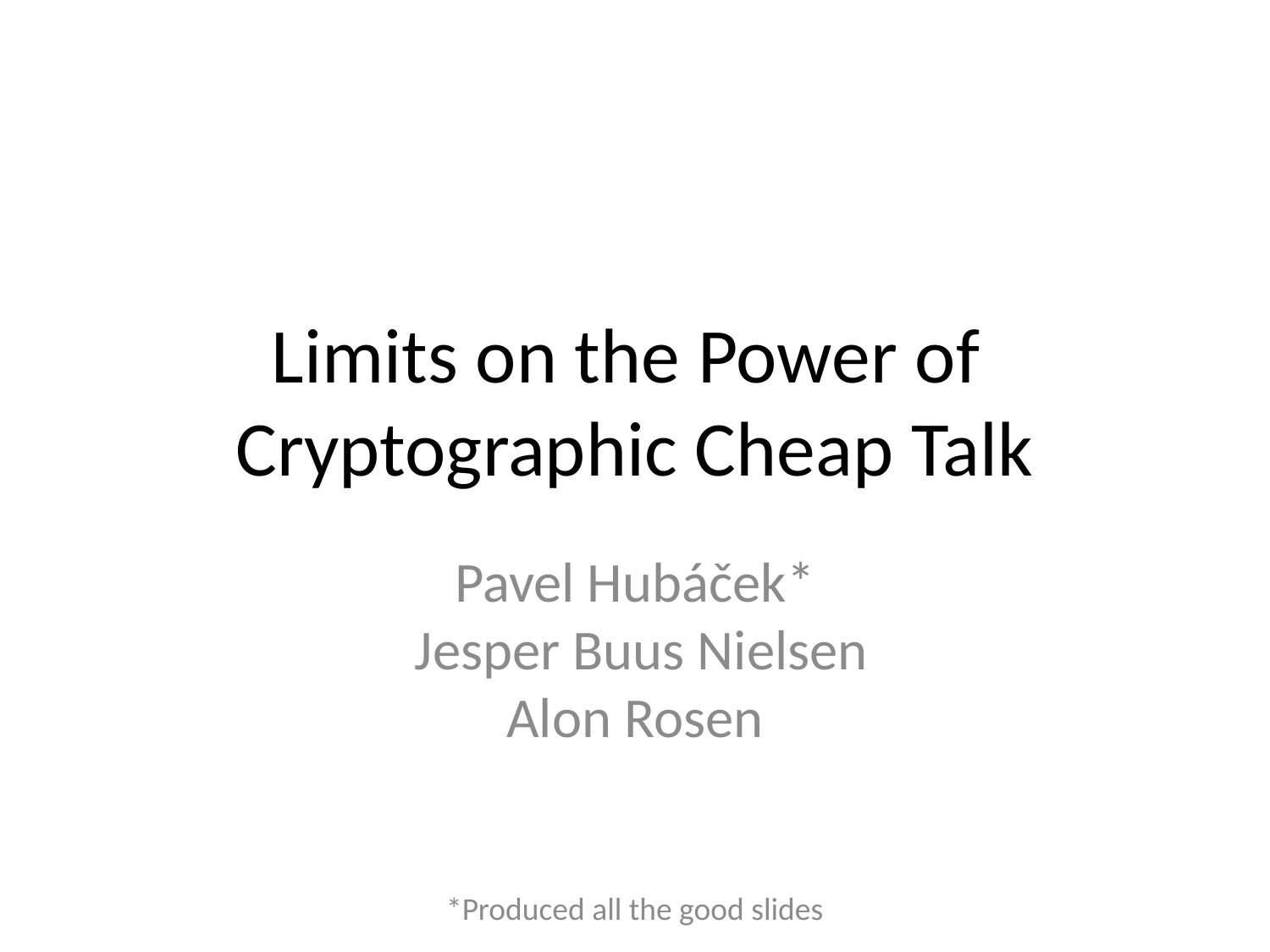

# Limits on the Power of Cryptographic Cheap Talk
Pavel Hubáček*
 Jesper Buus Nielsen
Alon Rosen

*Produced all the good slides